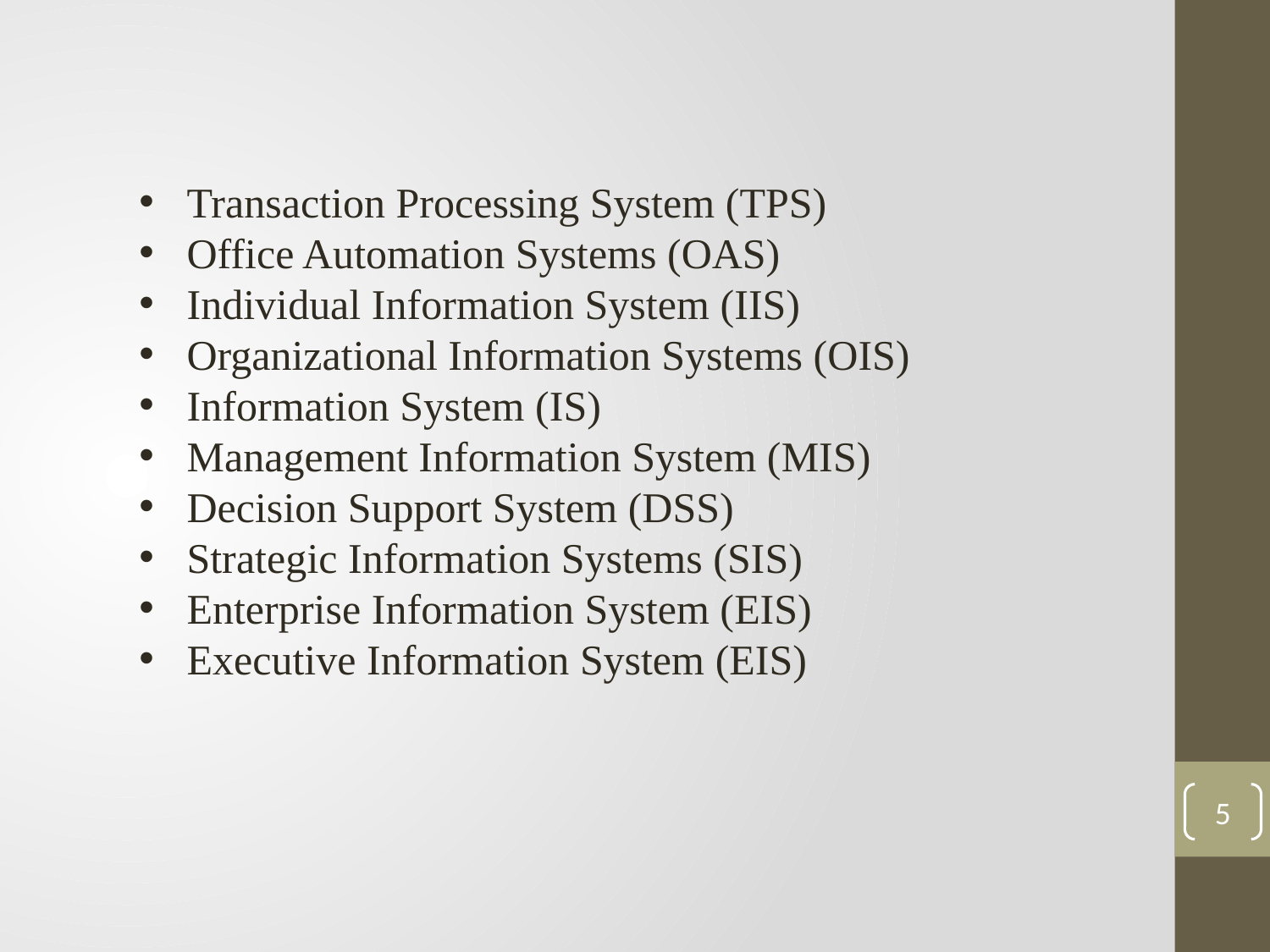

Transaction Processing System (TPS)
Office Automation Systems (OAS)
Individual Information System (IIS)
Organizational Information Systems (OIS)
Information System (IS)
Management Information System (MIS)
Decision Support System (DSS)
Strategic Information Systems (SIS)
Enterprise Information System (EIS)
Executive Information System (EIS)

5